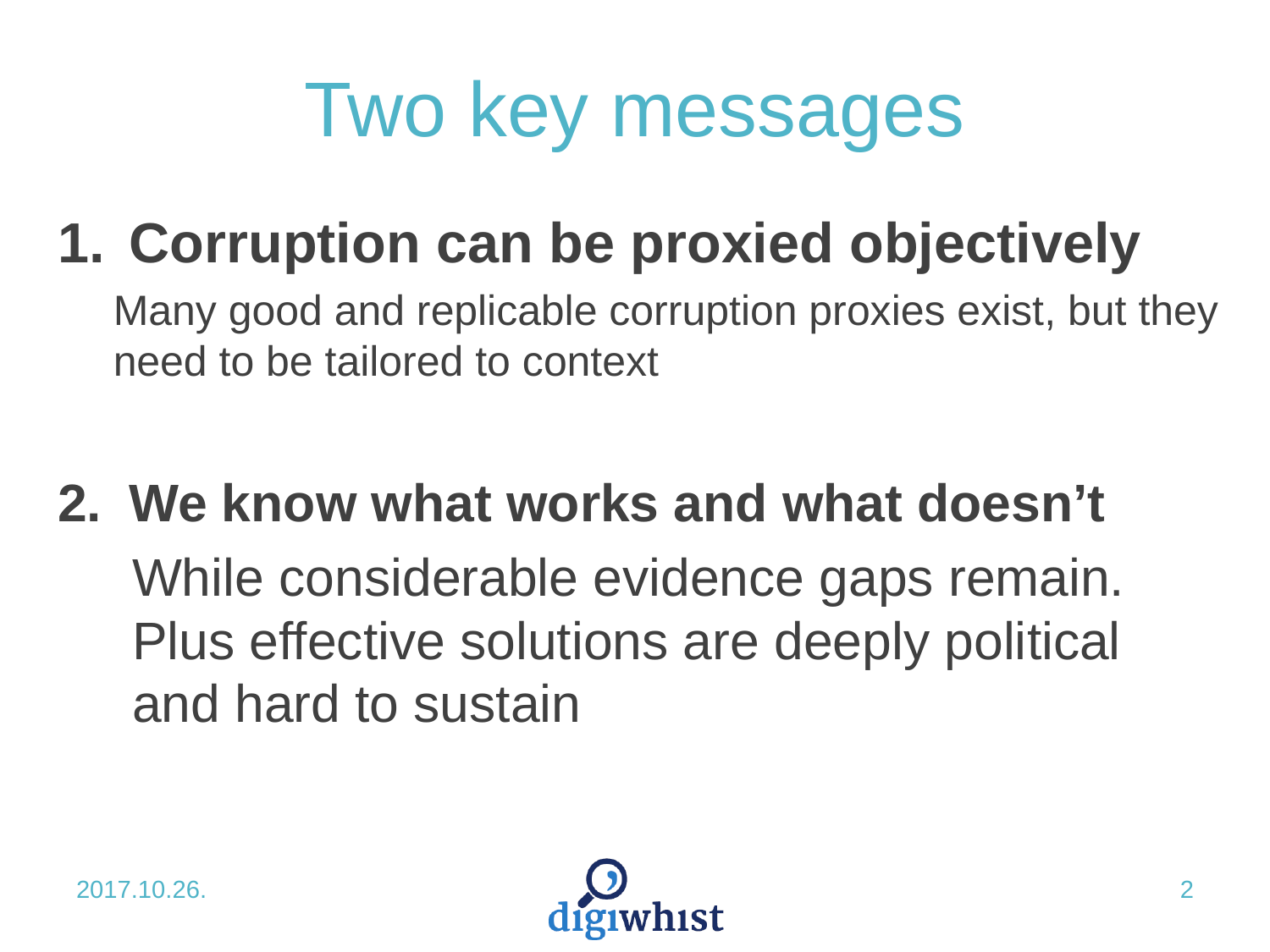

# Two key messages
Corruption can be proxied objectively
Many good and replicable corruption proxies exist, but they need to be tailored to context

We know what works and what doesn’t
While considerable evidence gaps remain. Plus effective solutions are deeply political and hard to sustain

2017.10.26.
2